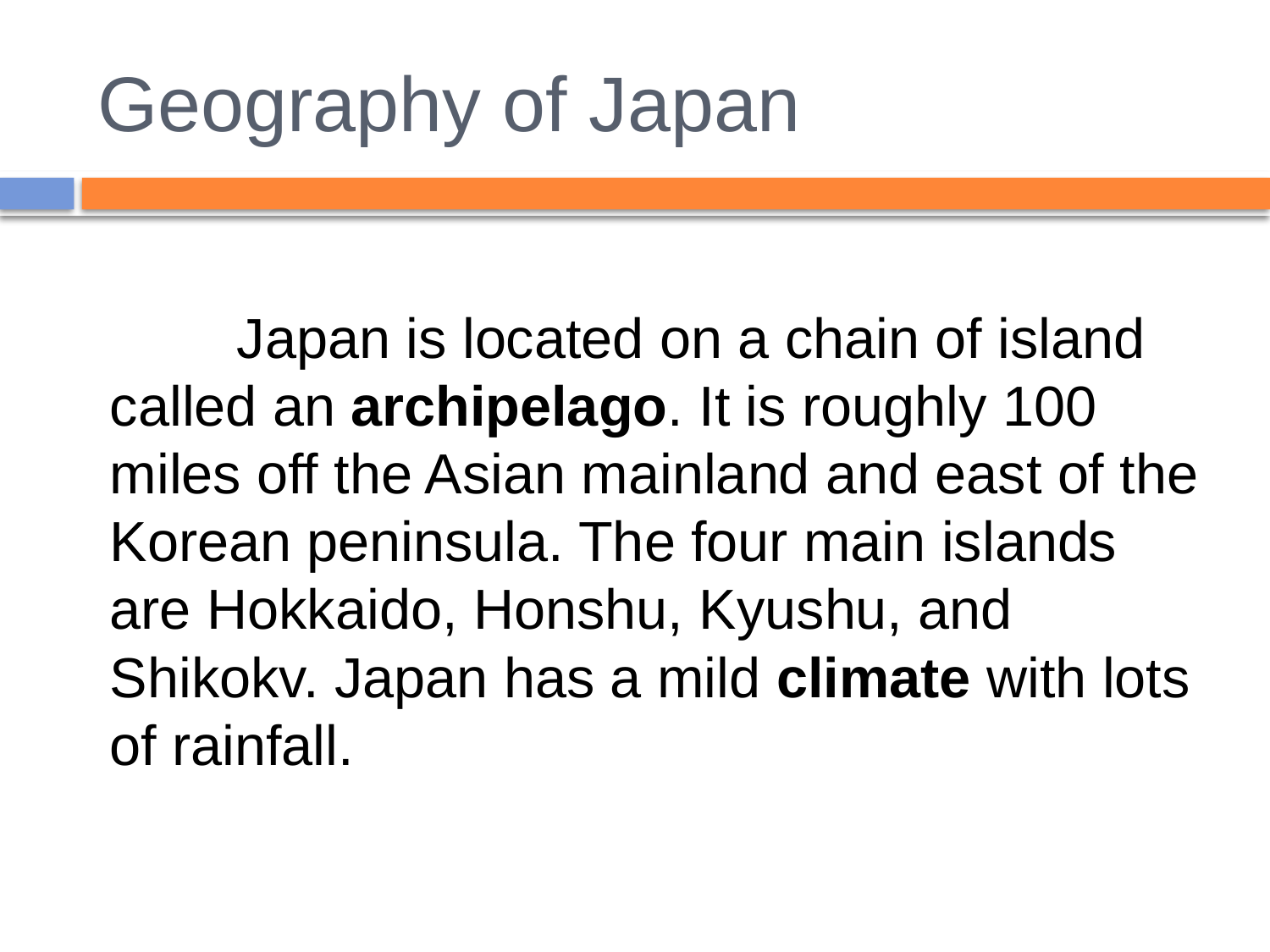

# Geography of Japan

		Japan is located on a chain of island called an archipelago. It is roughly 100 miles off the Asian mainland and east of the Korean peninsula. The four main islands are Hokkaido, Honshu, Kyushu, and Shikokv. Japan has a mild climate with lots of rainfall.